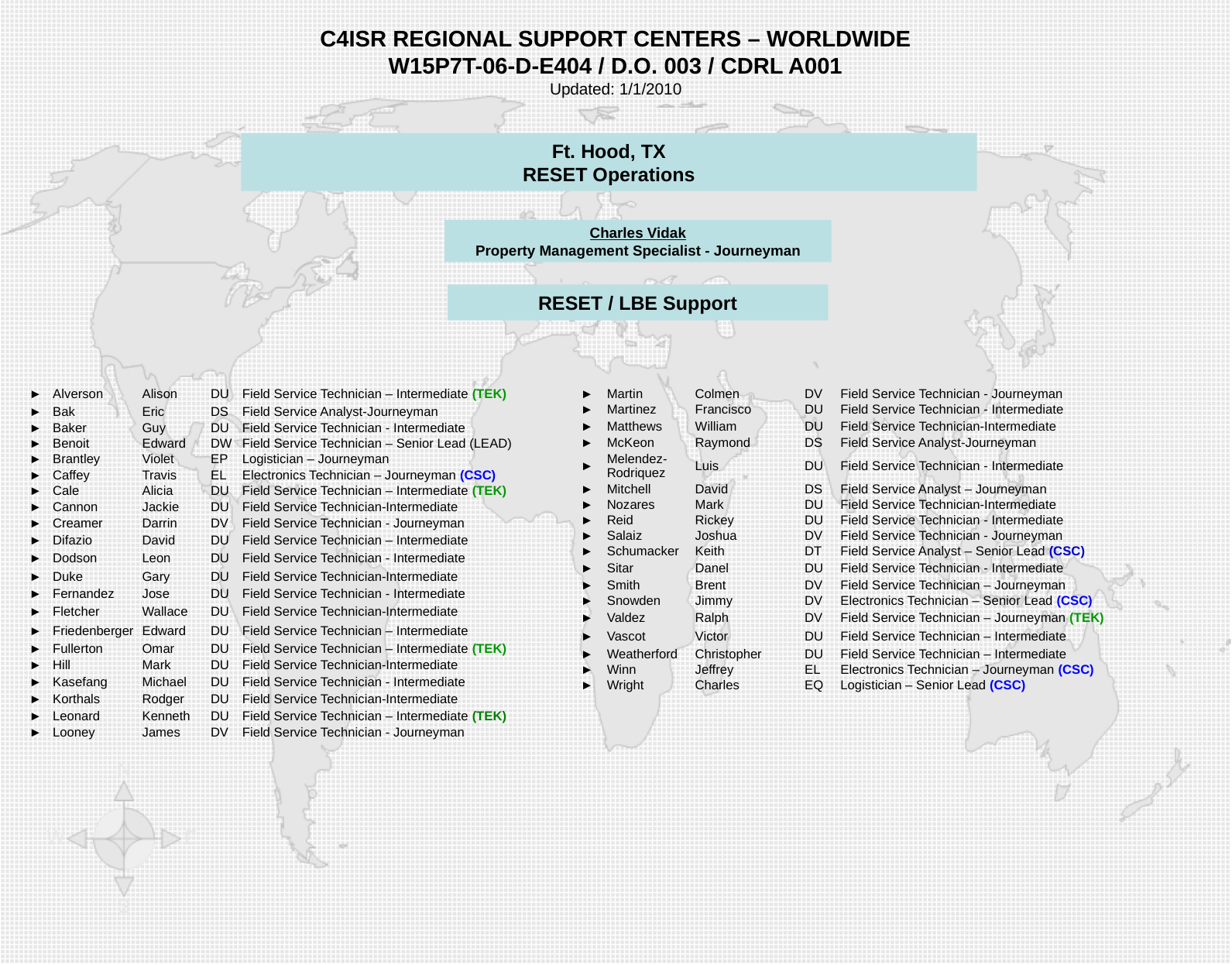

C4ISR REGIONAL SUPPORT CENTERS – WORLDWIDE
W15P7T-06-D-E404 / D.O. 003 / CDRL A001
Updated: 1/1/2010
Ft. Hood, TX
RESET Operations

Charles Vidak
Property Management Specialist - Journeyman

RESET / LBE Support
| ► | Alverson | Alison | DU | Field Service Technician – Intermediate (TEK) |
| --- | --- | --- | --- | --- |
| ► | Bak | Eric | DS | Field Service Analyst-Journeyman |
| ► | Baker | Guy | DU | Field Service Technician - Intermediate |
| ► | Benoit | Edward | DW | Field Service Technician – Senior Lead (LEAD) |
| ► | Brantley | Violet | EP | Logistician – Journeyman |
| ► | Caffey | Travis | EL | Electronics Technician – Journeyman (CSC) |
| ► | Cale | Alicia | DU | Field Service Technician – Intermediate (TEK) |
| ► | Cannon | Jackie | DU | Field Service Technician-Intermediate |
| ► | Creamer | Darrin | DV | Field Service Technician - Journeyman |
| ► | Difazio | David | DU | Field Service Technician – Intermediate |
| ► | Dodson | Leon | DU | Field Service Technician - Intermediate |
| ► | Duke | Gary | DU | Field Service Technician-Intermediate |
| ► | Fernandez | Jose | DU | Field Service Technician - Intermediate |
| ► | Fletcher | Wallace | DU | Field Service Technician-Intermediate |
| ► | Friedenberger | Edward | DU | Field Service Technician – Intermediate |
| ► | Fullerton | Omar | DU | Field Service Technician – Intermediate (TEK) |
| ► | Hill | Mark | DU | Field Service Technician-Intermediate |
| ► | Kasefang | Michael | DU | Field Service Technician - Intermediate |
| ► | Korthals | Rodger | DU | Field Service Technician-Intermediate |
| ► | Leonard | Kenneth | DU | Field Service Technician – Intermediate (TEK) |
| ► | Looney | James | DV | Field Service Technician - Journeyman |
| ► | Martin | Colmen | DV | Field Service Technician - Journeyman |
| --- | --- | --- | --- | --- |
| ► | Martinez | Francisco | DU | Field Service Technician - Intermediate |
| ► | Matthews | William | DU | Field Service Technician-Intermediate |
| ► | McKeon | Raymond | DS | Field Service Analyst-Journeyman |
| ► | Melendez- Rodriquez | Luis | DU | Field Service Technician - Intermediate |
| ► | Mitchell | David | DS | Field Service Analyst – Journeyman |
| ► | Nozares | Mark | DU | Field Service Technician-Intermediate |
| ► | Reid | Rickey | DU | Field Service Technician - Intermediate |
| ► | Salaiz | Joshua | DV | Field Service Technician - Journeyman |
| ► | Schumacker | Keith | DT | Field Service Analyst – Senior Lead (CSC) |
| ► | Sitar | Danel | DU | Field Service Technician - Intermediate |
| ► | Smith | Brent | DV | Field Service Technician – Journeyman |
| ► | Snowden | Jimmy | DV | Electronics Technician – Senior Lead (CSC) |
| ► | Valdez | Ralph | DV | Field Service Technician – Journeyman (TEK) |
| ► | Vascot | Victor | DU | Field Service Technician – Intermediate |
| ► | Weatherford | Christopher | DU | Field Service Technician – Intermediate |
| ► | Winn | Jeffrey | EL | Electronics Technician – Journeyman (CSC) |
| ► | Wright | Charles | EQ | Logistician – Senior Lead (CSC) |